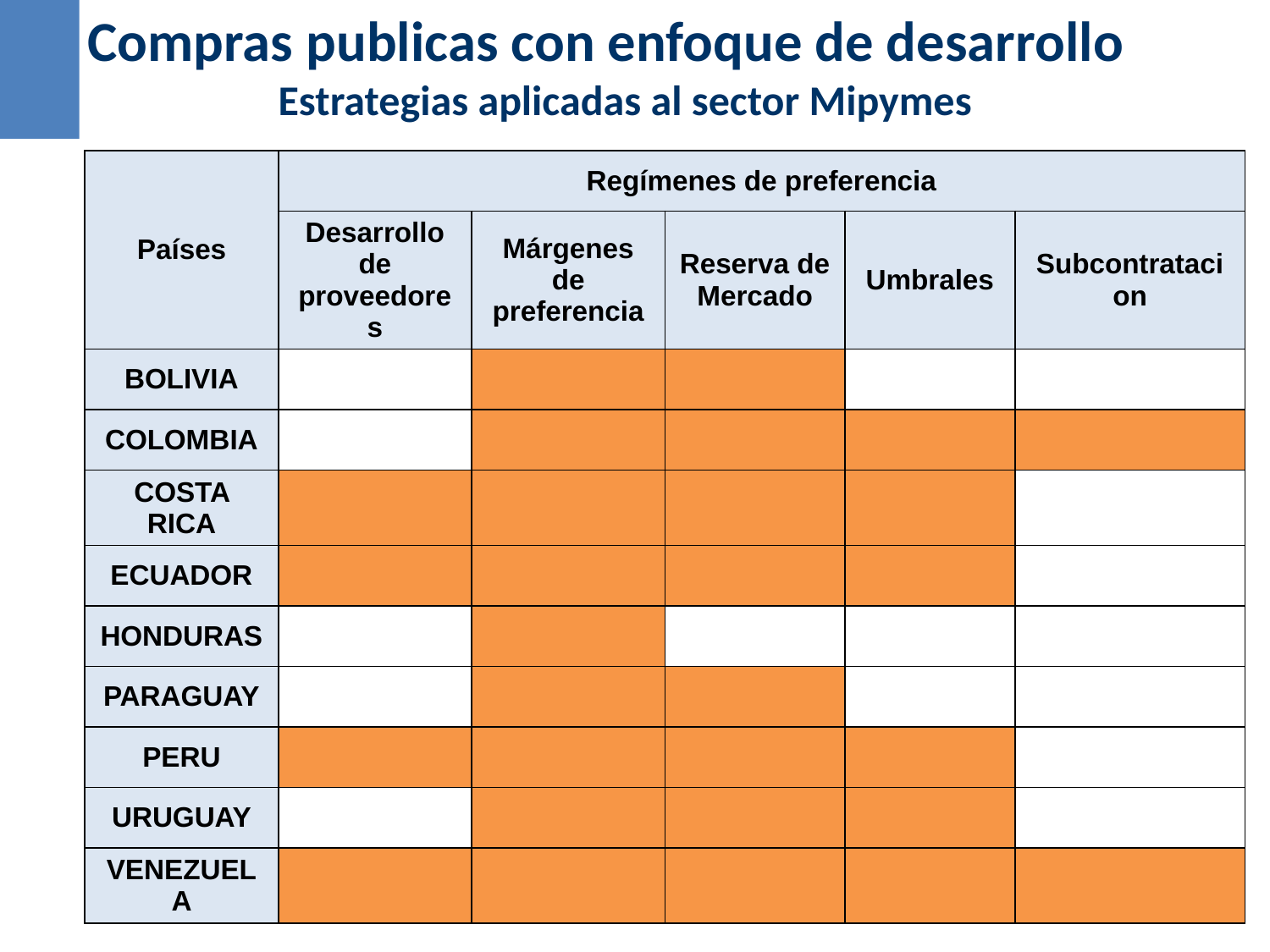

Compras publicas con enfoque de desarrollo
                    Estrategias aplicadas al sector Mipymes
| Países | Regímenes de preferencia |  |  |  |  |
| --- | --- | --- | --- | --- | --- |
|  | Desarrollo de proveedores | Márgenes de preferencia | Reserva de Mercado | Umbrales | Subcontratacion |
| BOLIVIA |  |  |  |  |  |
| COLOMBIA |  |  |  |  |  |
| COSTA RICA |  |  |  |  |  |
| ECUADOR |  |  |  |  |  |
| HONDURAS |  |  |  |  |  |
| PARAGUAY |  |  |  |  |  |
| PERU |  |  |  |  |  |
| URUGUAY |  |  |  |  |  |
| VENEZUELA |  |  |  |  |  |